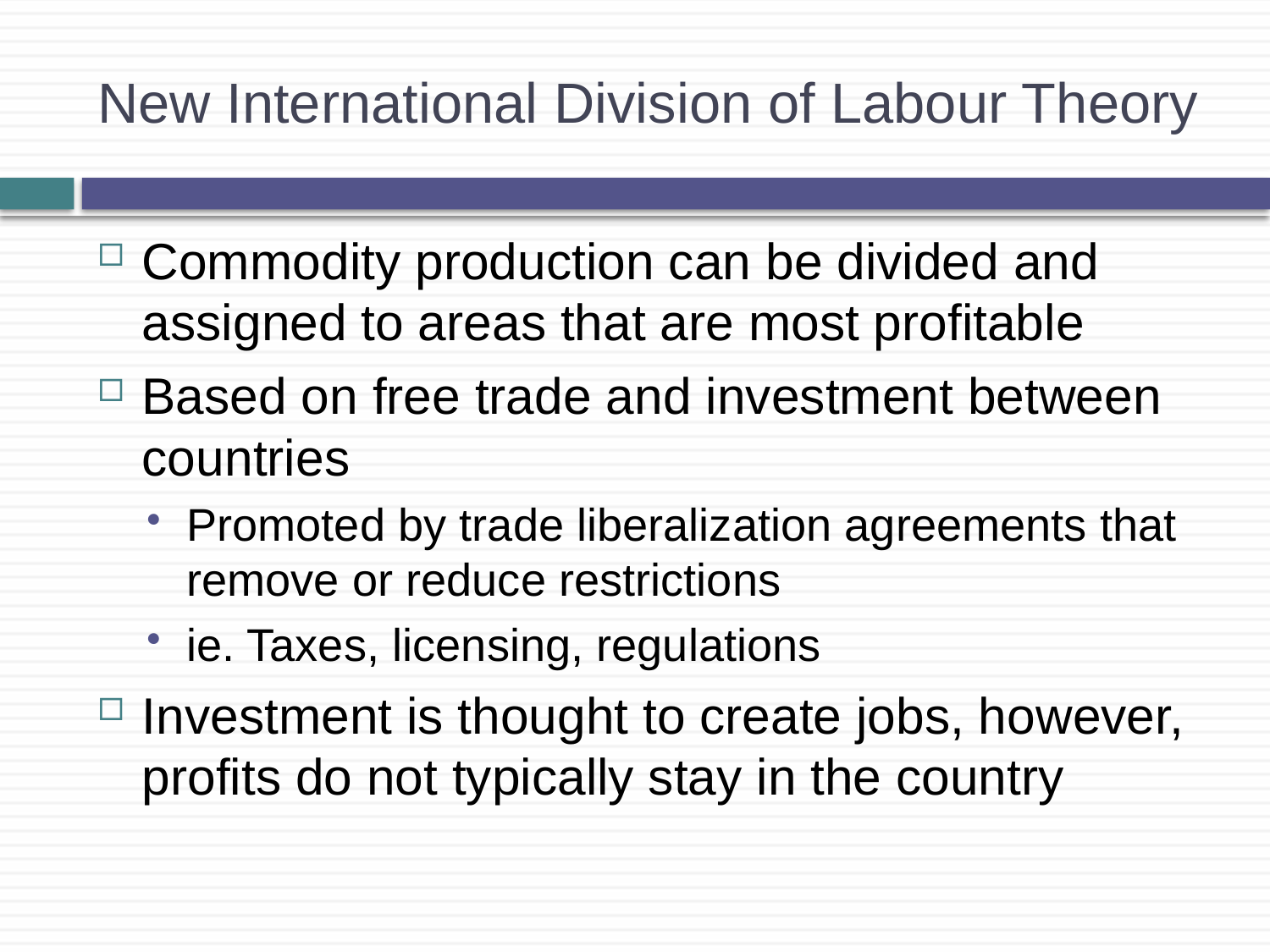

# New International Division of Labour Theory
Commodity production can be divided and assigned to areas that are most profitable
Based on free trade and investment between countries
Promoted by trade liberalization agreements that remove or reduce restrictions
ie. Taxes, licensing, regulations
Investment is thought to create jobs, however, profits do not typically stay in the country